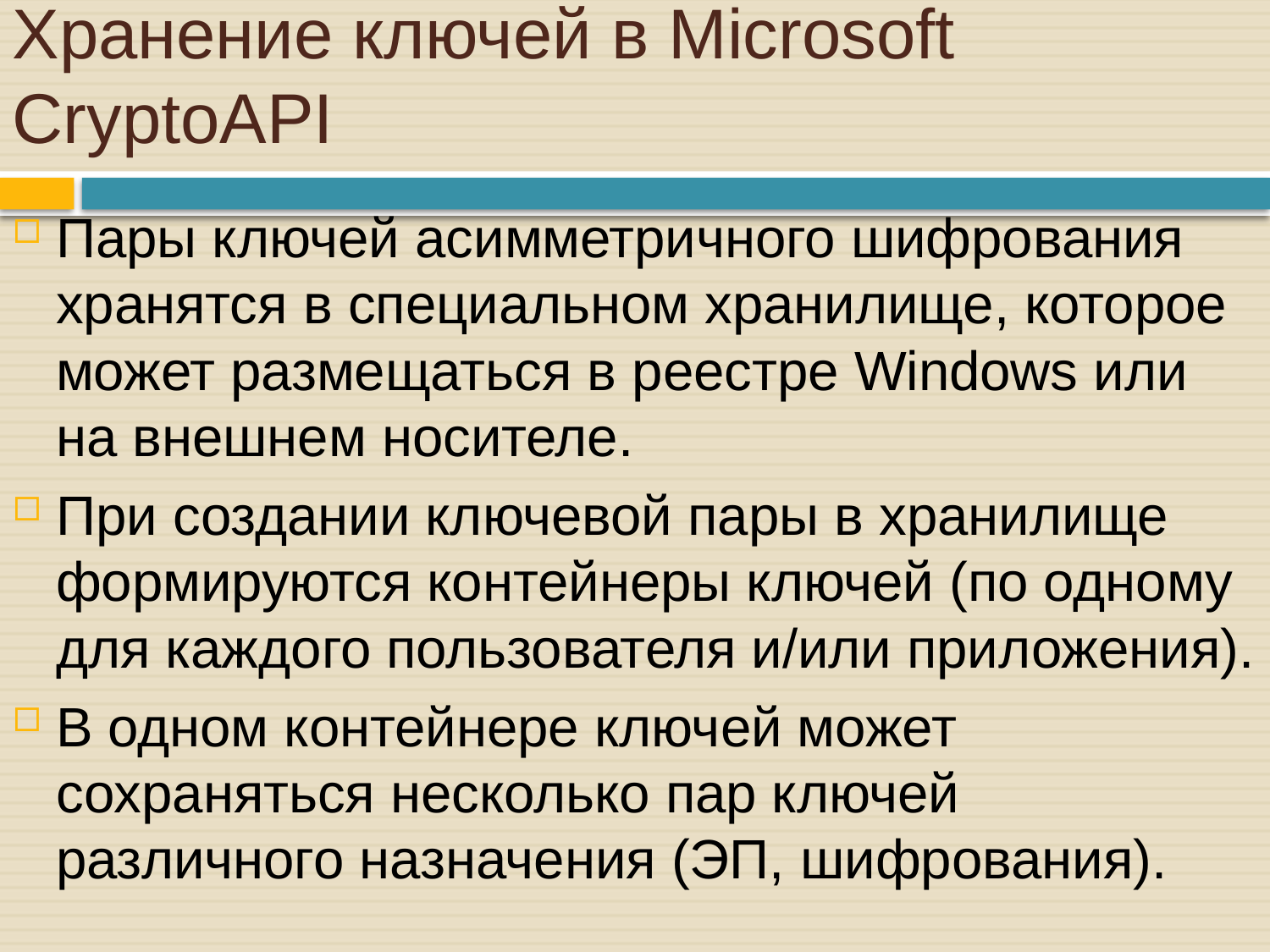

# Хранение ключей в Microsoft CryptoAPI
Пары ключей асимметричного шифрования хранятся в специальном хранилище, которое может размещаться в реестре Windows или на внешнем носителе.
При создании ключевой пары в хранилище формируются контейнеры ключей (по одному для каждого пользователя и/или приложения).
В одном контейнере ключей может сохраняться несколько пар ключей различного назначения (ЭП, шифрования).